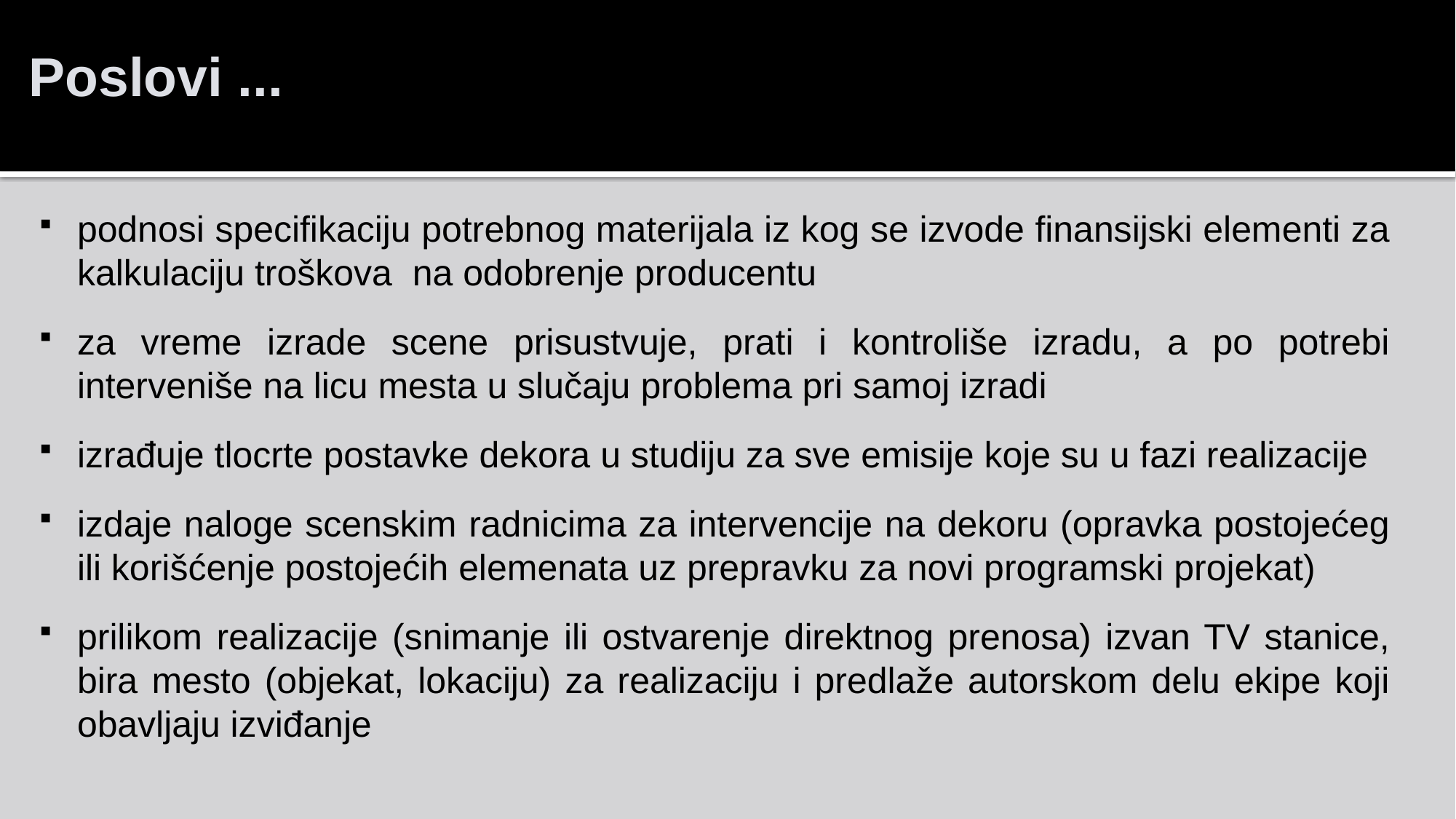

Poslovi ...

podnosi specifikaciju potrebnog materijala iz kog se izvode finansijski elementi za kalkulaciju troškova  na odobrenje producentu

za vreme izrade scene prisustvuje, prati i kontroliše izradu, a po potrebi interveniše na licu mesta u slučaju problema pri samoj izradi

izrađuje tlocrte postavke dekora u studiju za sve emisije koje su u fazi realizacije

izdaje naloge scenskim radnicima za intervencije na dekoru (opravka postojećeg ili korišćenje postojećih elemenata uz prepravku za novi programski projekat)

prilikom realizacije (snimanje ili ostvarenje direktnog prenosa) izvan TV stanice, bira mesto (objekat, lokaciju) za realizaciju i predlaže autorskom delu ekipe koji obavljaju izviđanje